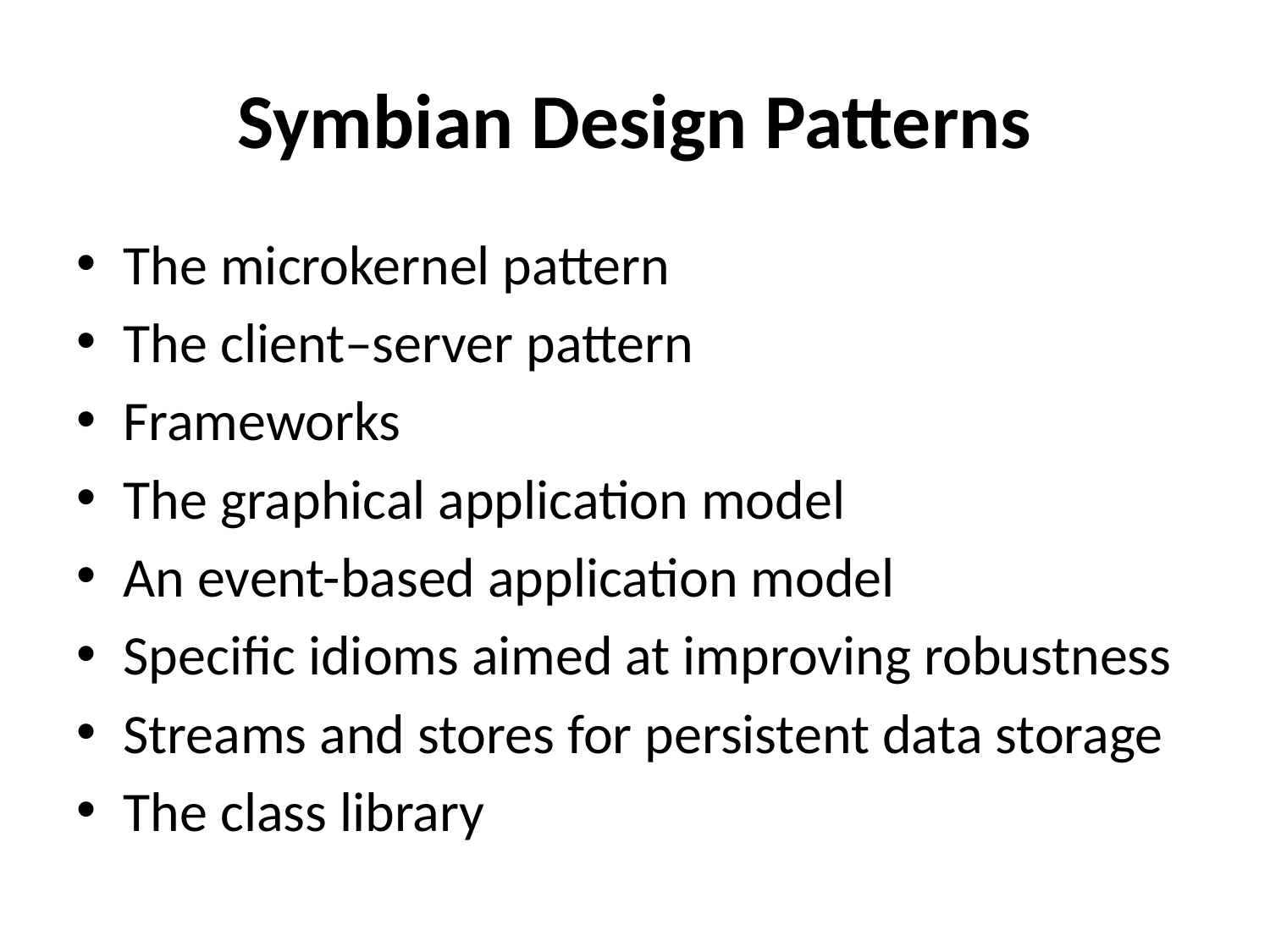

# Symbian Design Patterns
The microkernel pattern
The client–server pattern
Frameworks
The graphical application model
An event-based application model
Specific idioms aimed at improving robustness
Streams and stores for persistent data storage
The class library